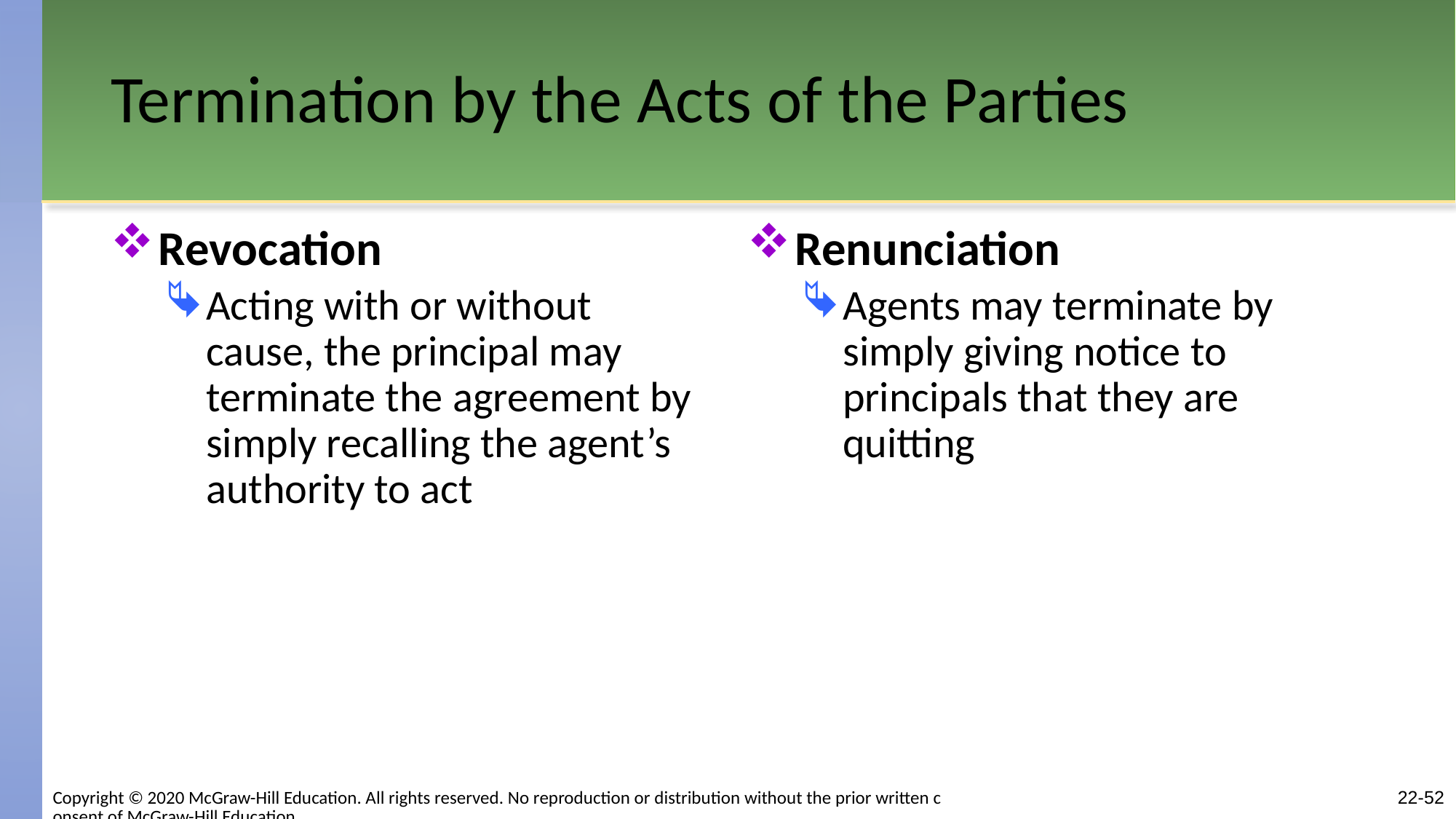

# Termination by the Acts of the Parties
Revocation
Acting with or without cause, the principal may terminate the agreement by simply recalling the agent’s authority to act
Renunciation
Agents may terminate by simply giving notice to principals that they are quitting
22-52
Copyright © 2020 McGraw-Hill Education. All rights reserved. No reproduction or distribution without the prior written consent of McGraw-Hill Education.